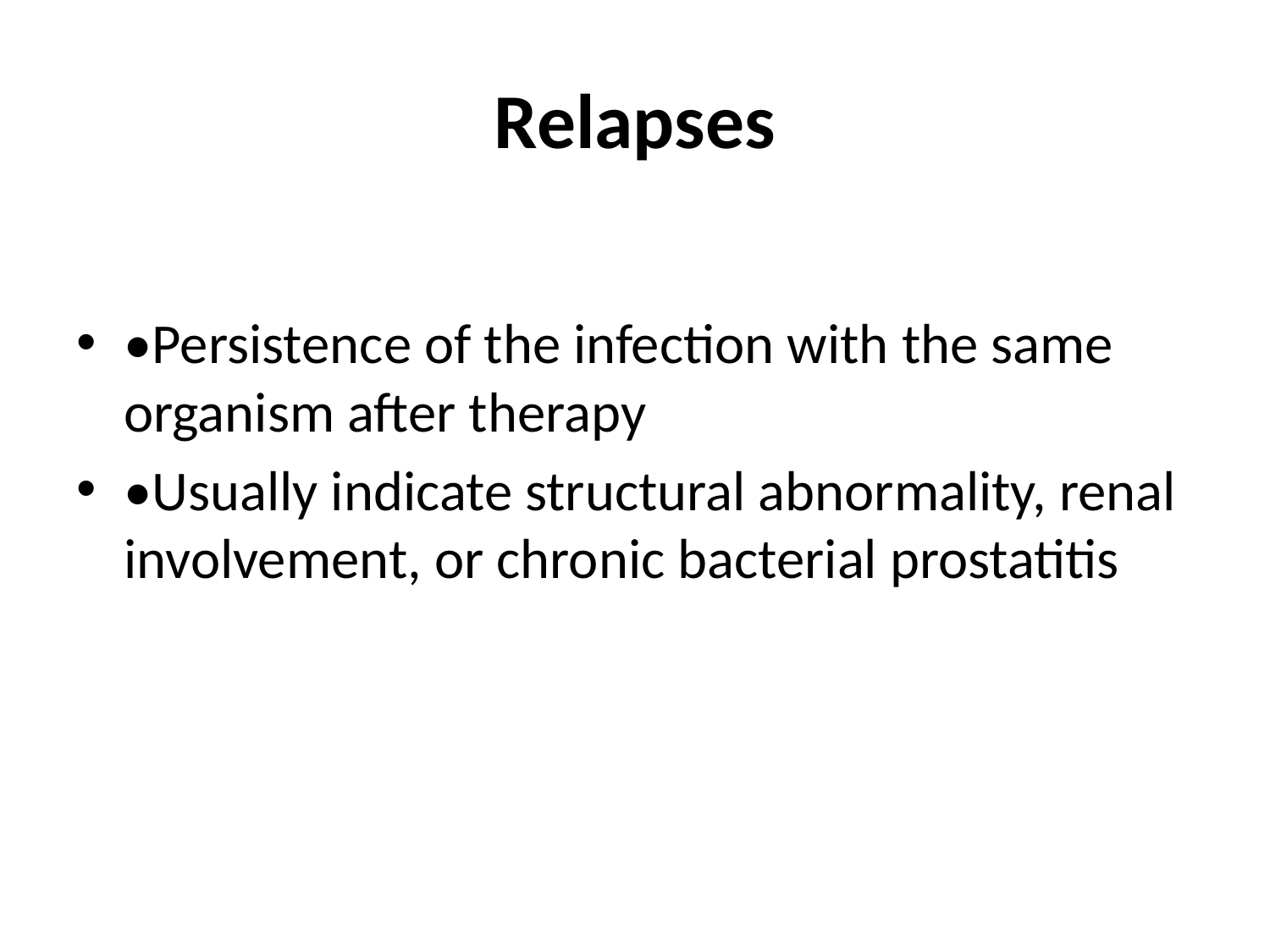

# Relapses

•Persistence of the infection with the same organism after therapy
•Usually indicate structural abnormality, renal involvement, or chronic bacterial prostatitis